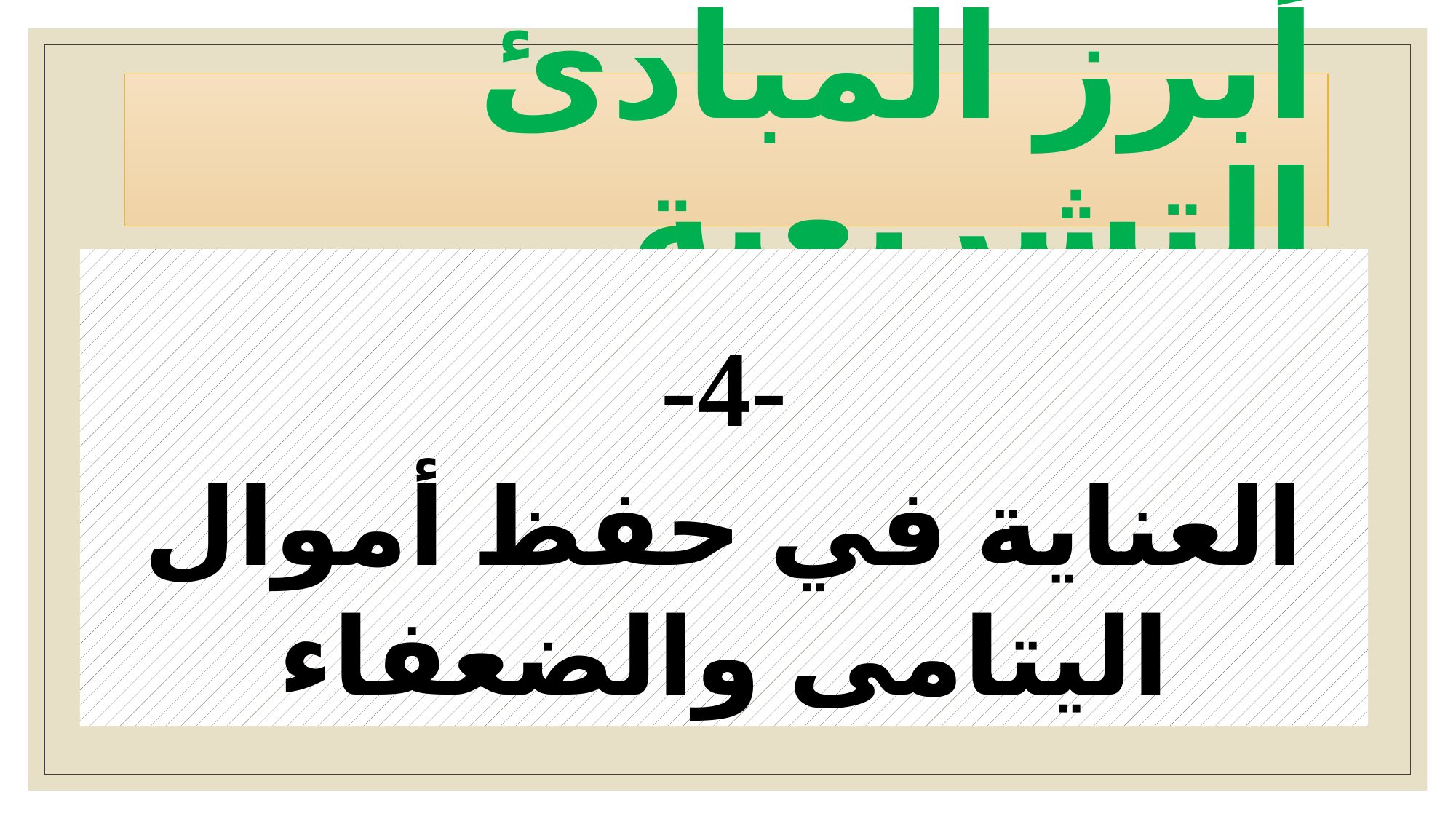

# أبرز المبادئ التشريعية

-4-
العناية في حفظ أموال اليتامى والضعفاء